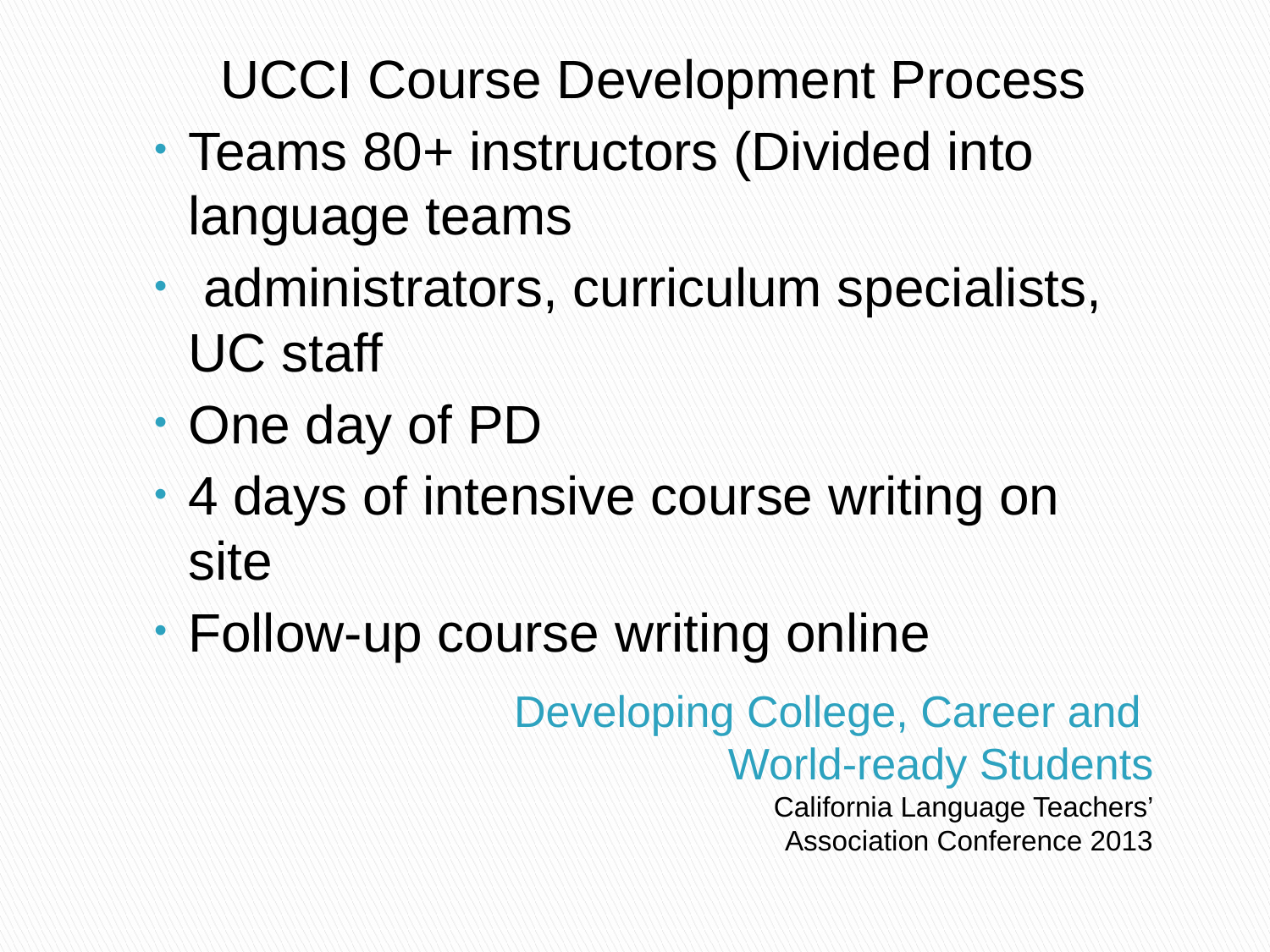

UCCI Course Development Process
Teams 80+ instructors (Divided into language teams
 administrators, curriculum specialists, UC staff
One day of PD
4 days of intensive course writing on site
Follow-up course writing online

# Developing College, Career and World-ready Students
California Language Teachers’ Association Conference 2013